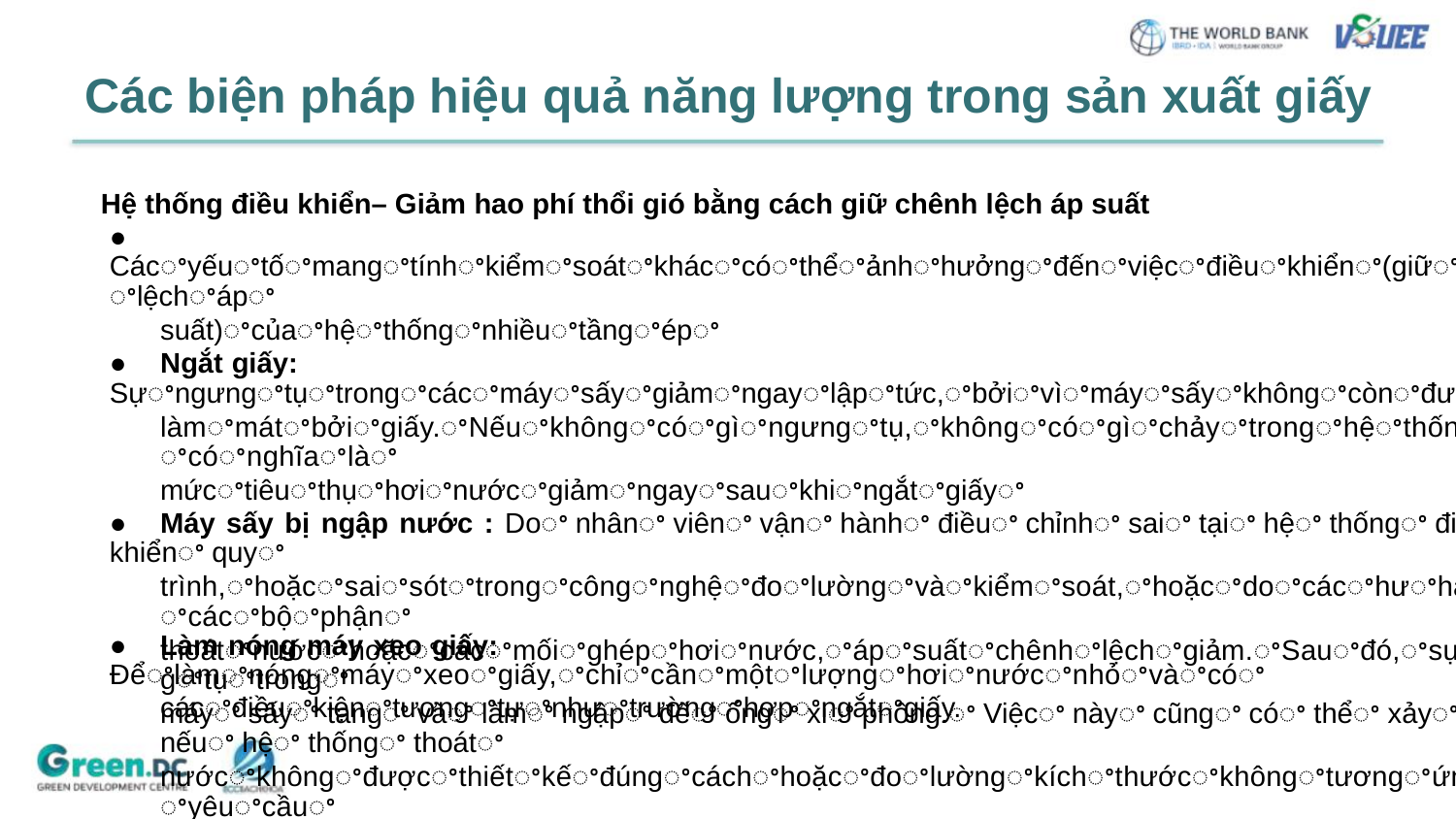

Các biện pháp hiệu quả năng lượng trong sản xuất giấy
Hệ thống điều khiển– Giảm hao phí thổi gió bằng cách giữ chênh lệch áp suất
● Cácꢀyếuꢀtốꢀmangꢀtínhꢀkiểmꢀsoátꢀkhácꢀcóꢀthểꢀảnhꢀhưởngꢀđếnꢀviệcꢀđiềuꢀkhiểnꢀ(giữꢀchênhꢀlệchꢀápꢀ
suất)ꢀcủaꢀhệꢀthốngꢀnhiềuꢀtầngꢀépꢀ
● Ngắt giấy: Sựꢀngưngꢀtụꢀtrongꢀcácꢀmáyꢀsấyꢀgiảmꢀngayꢀlậpꢀtức,ꢀbởiꢀvìꢀmáyꢀsấyꢀkhôngꢀcònꢀđượcꢀ
làmꢀmátꢀbởiꢀgiấy.ꢀNếuꢀkhôngꢀcóꢀgìꢀngưngꢀtụ,ꢀkhôngꢀcóꢀgìꢀchảyꢀtrongꢀhệꢀthống,ꢀthìꢀcóꢀnghĩaꢀlàꢀ
mứcꢀtiêuꢀthụꢀhơiꢀnướcꢀgiảmꢀngayꢀsauꢀkhiꢀngắtꢀgiấyꢀ
● Máy sấy bị ngập nước : Doꢀ nhânꢀ viênꢀ vậnꢀ hànhꢀ điềuꢀ chỉnhꢀ saiꢀ tạiꢀ hệꢀ thốngꢀ điềuꢀ khiểnꢀ quyꢀ
trình,ꢀhoặcꢀsaiꢀsótꢀtrongꢀcôngꢀnghệꢀđoꢀlườngꢀvàꢀkiểmꢀsoát,ꢀhoặcꢀdoꢀcácꢀhưꢀhạiꢀtạiꢀcácꢀbộꢀphậnꢀ
thoátꢀnướcꢀhoặcꢀcácꢀmốiꢀghépꢀhơiꢀnước,ꢀápꢀsuấtꢀchênhꢀlệchꢀgiảm.ꢀSauꢀđó,ꢀsựꢀngưngꢀtụꢀtrongꢀ
máyꢀ sấyꢀ tangꢀ vàꢀ làmꢀ ngậpꢀ đếꢀ ốngꢀ xiꢀ phông.ꢀ Việcꢀ nàyꢀ cũngꢀ cóꢀ thểꢀ xảyꢀ raꢀ nếuꢀ hệꢀ thốngꢀ thoátꢀ
nướcꢀkhôngꢀđượcꢀthiếtꢀkếꢀđúngꢀcáchꢀhoặcꢀđoꢀlườngꢀkíchꢀthướcꢀkhôngꢀtươngꢀứngꢀvớiꢀyêuꢀcầuꢀ
vềꢀhơiꢀnướcꢀthựcꢀtế.ꢀNếuꢀkíchꢀthướcꢀcủaꢀốngꢀxiꢀphôngꢀhoặcꢀđếꢀốngꢀxiꢀphôngꢀquáꢀnhỏꢀthìꢀlượngꢀ
nướcꢀngưngꢀtụꢀkhôngꢀthểꢀđượcꢀxảꢀhoànꢀtoàn.ꢀ
● Làm nóng máy xeo giấy: Đểꢀlàmꢀnóngꢀmáyꢀxeoꢀgiấy,ꢀchỉꢀcầnꢀmộtꢀlượngꢀhơiꢀnướcꢀnhỏꢀvàꢀcóꢀ
cácꢀđiềuꢀkiệnꢀtươngꢀtựꢀnhưꢀtrườngꢀhợpꢀngắtꢀgiấy.